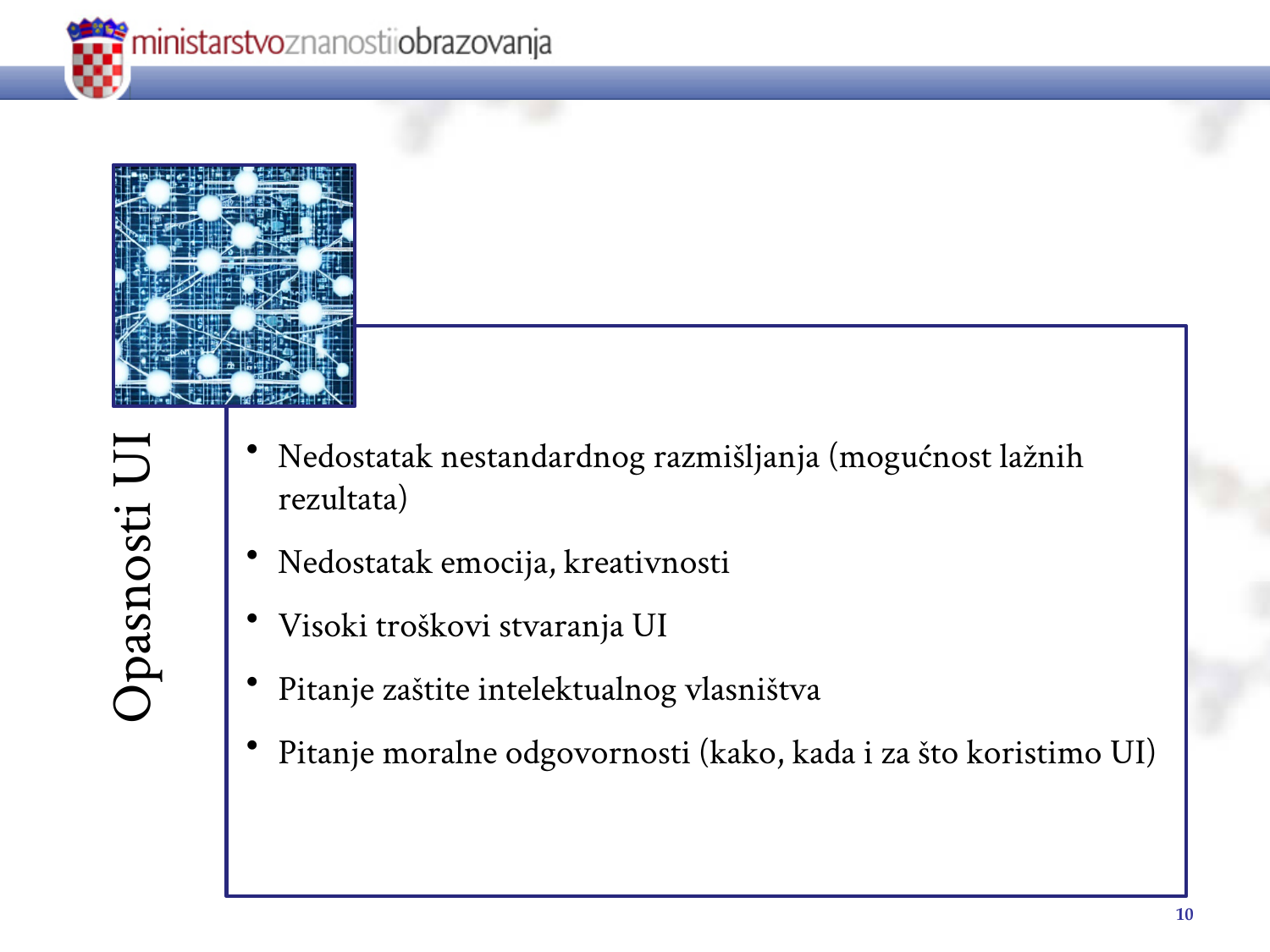

Opasnosti UI
Nedostatak nestandardnog razmišljanja (mogućnost lažnih rezultata)
Nedostatak emocija, kreativnosti
Visoki troškovi stvaranja UI
Pitanje zaštite intelektualnog vlasništva
Pitanje moralne odgovornosti (kako, kada i za što koristimo UI)
10